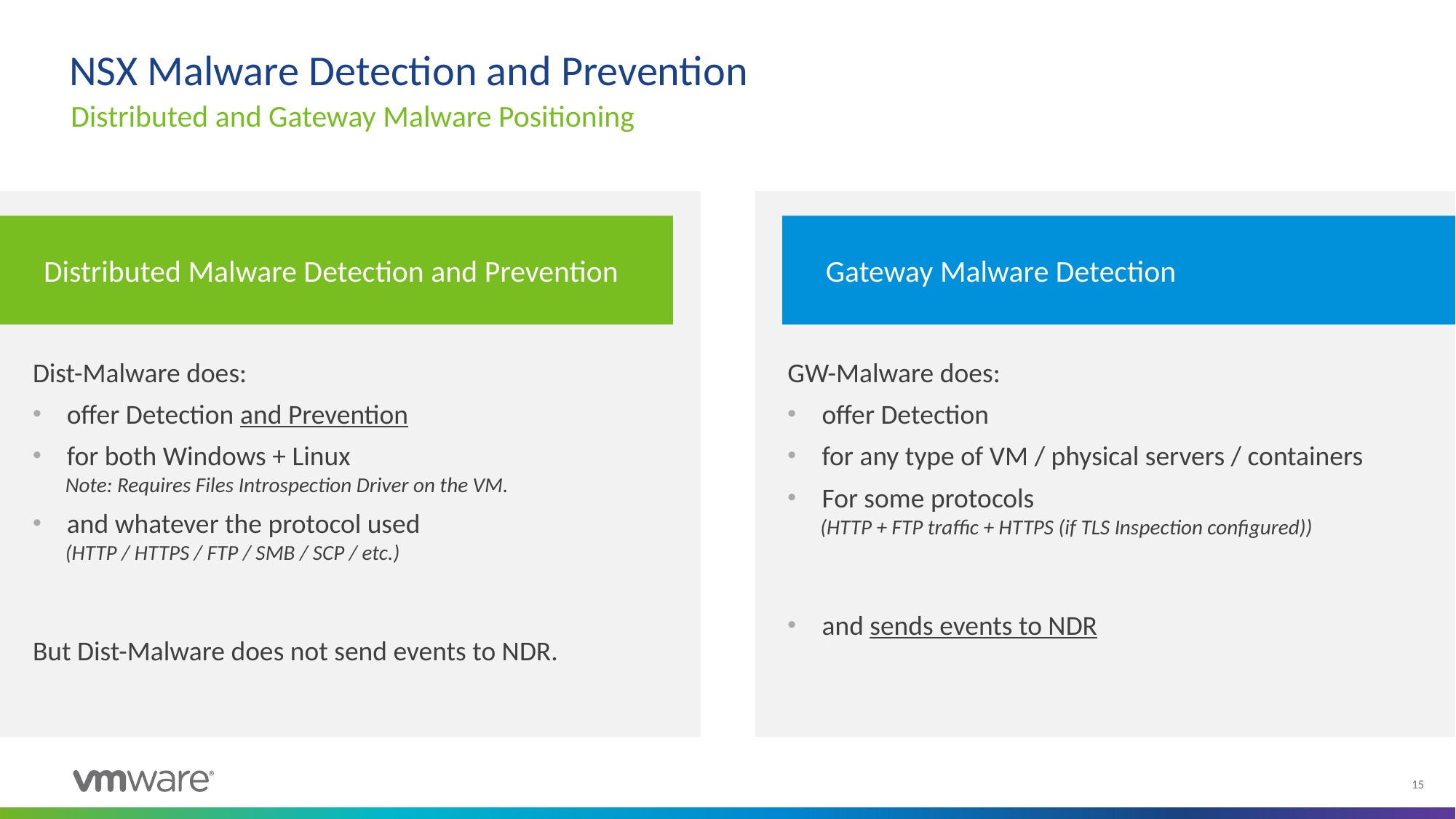

# NSX Malware Detection and Prevention
Distributed and Gateway Malware Positioning
Dist-Malware does:
offer Detection and Prevention
for both Windows + Linux
Note: Requires Files Introspection Driver on the VM.
and whatever the protocol used
(HTTP / HTTPS / FTP / SMB / SCP / etc.)

But Dist-Malware does not send events to NDR.

GW-Malware does:
offer Detection
for any type of VM / physical servers / containers
For some protocols
(HTTP + FTP traffic + HTTPS (if TLS Inspection configured))

and sends events to NDR

Distributed Malware Detection and Prevention
Gateway Malware Detection